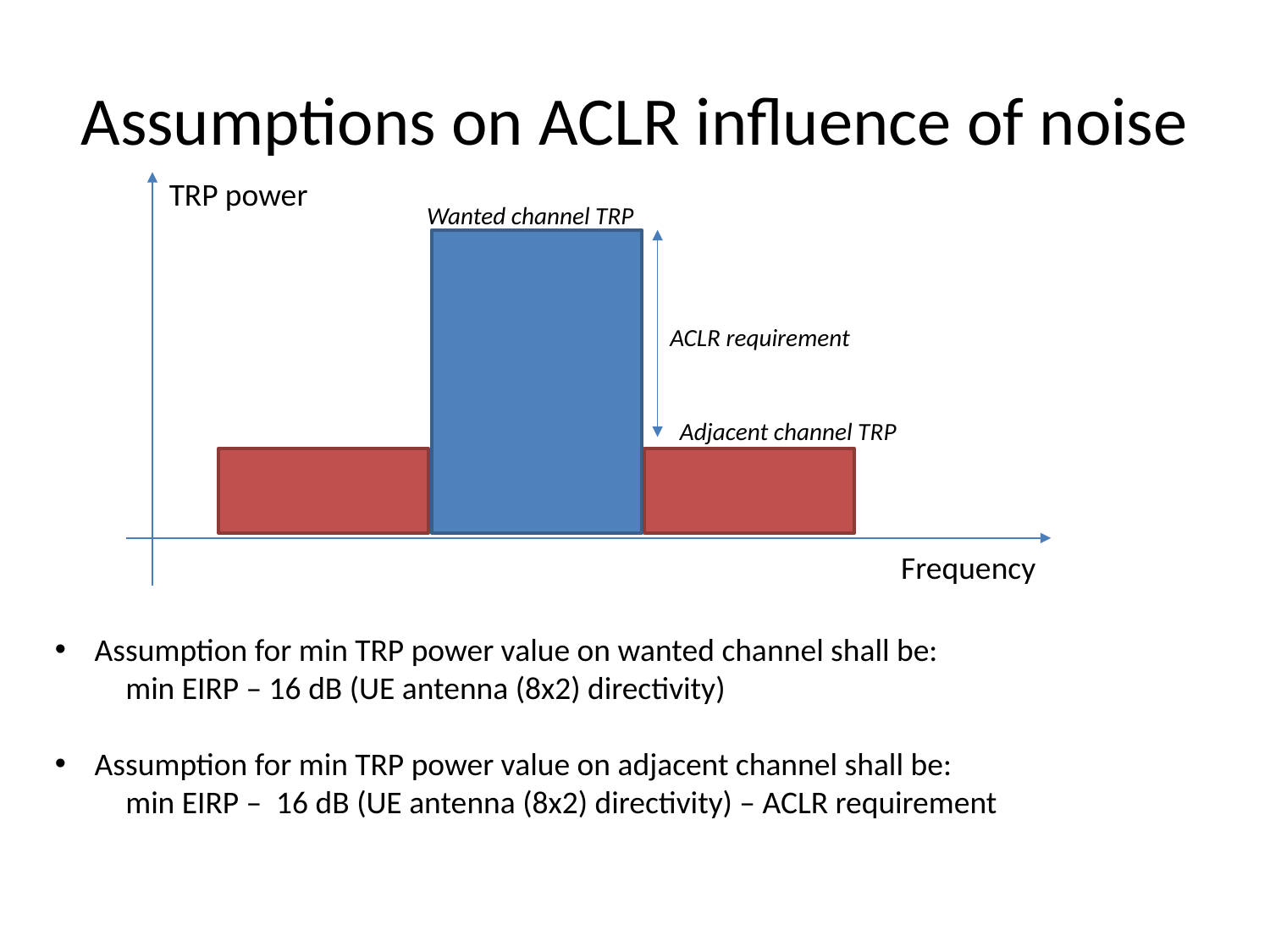

# Assumptions on ACLR influence of noise
TRP power
Wanted channel TRP

ACLR requirement
Adjacent channel TRP

Frequency
Assumption for min TRP power value on wanted channel shall be:
 min EIRP – 16 dB (UE antenna (8x2) directivity)

Assumption for min TRP power value on adjacent channel shall be:
 min EIRP –  16 dB (UE antenna (8x2) directivity) – ACLR requirement